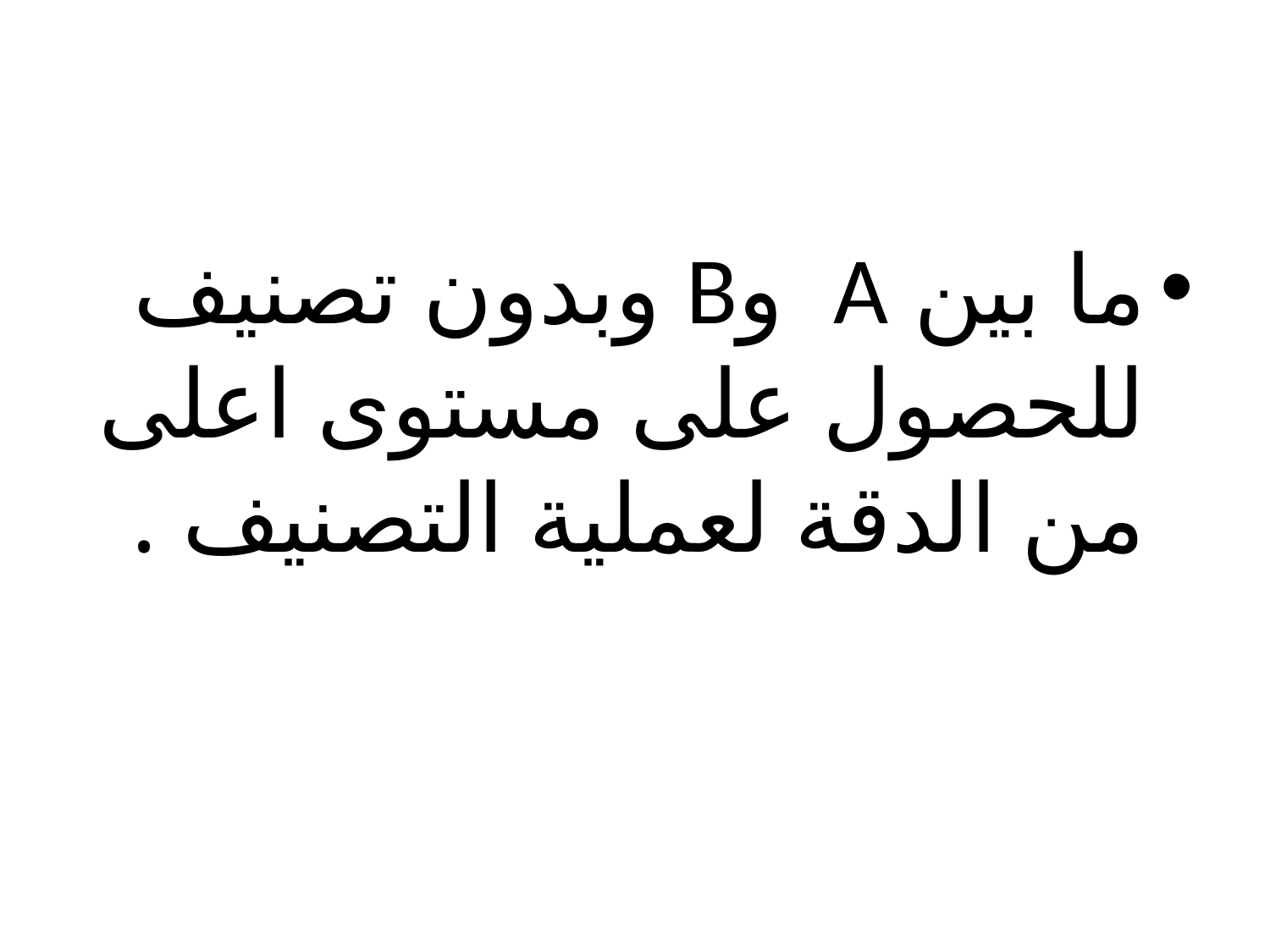

ما بين A  وB وبدون تصنيف للحصول على مستوى اعلى من الدقة لعملية التصنيف .